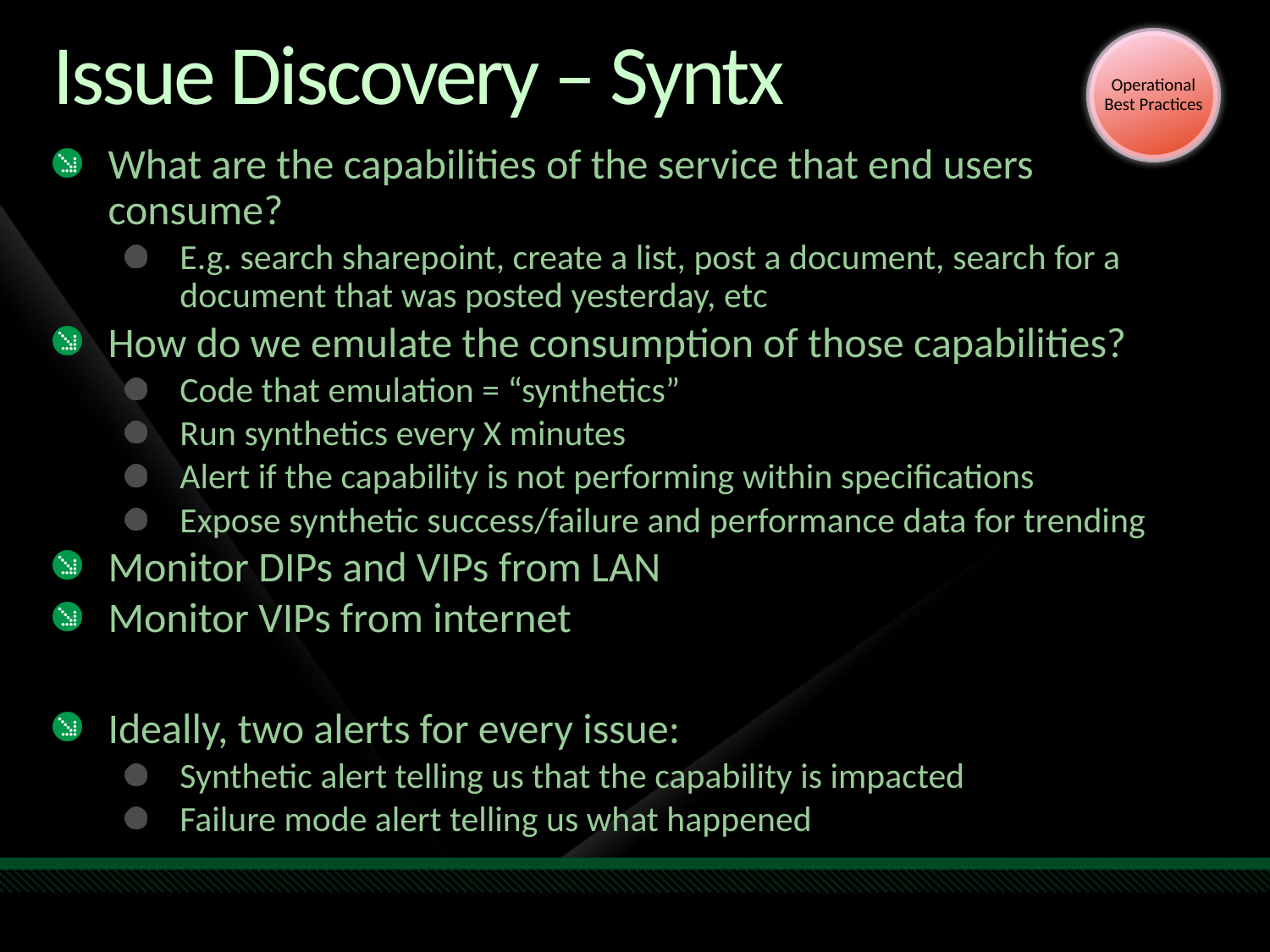

Operational
Best Practices
# Issue Discovery – Syntx
What are the capabilities of the service that end users consume?
E.g. search sharepoint, create a list, post a document, search for a document that was posted yesterday, etc
How do we emulate the consumption of those capabilities?
Code that emulation = “synthetics”
Run synthetics every X minutes
Alert if the capability is not performing within specifications
Expose synthetic success/failure and performance data for trending
Monitor DIPs and VIPs from LAN
Monitor VIPs from internet

Ideally, two alerts for every issue:
Synthetic alert telling us that the capability is impacted
Failure mode alert telling us what happened